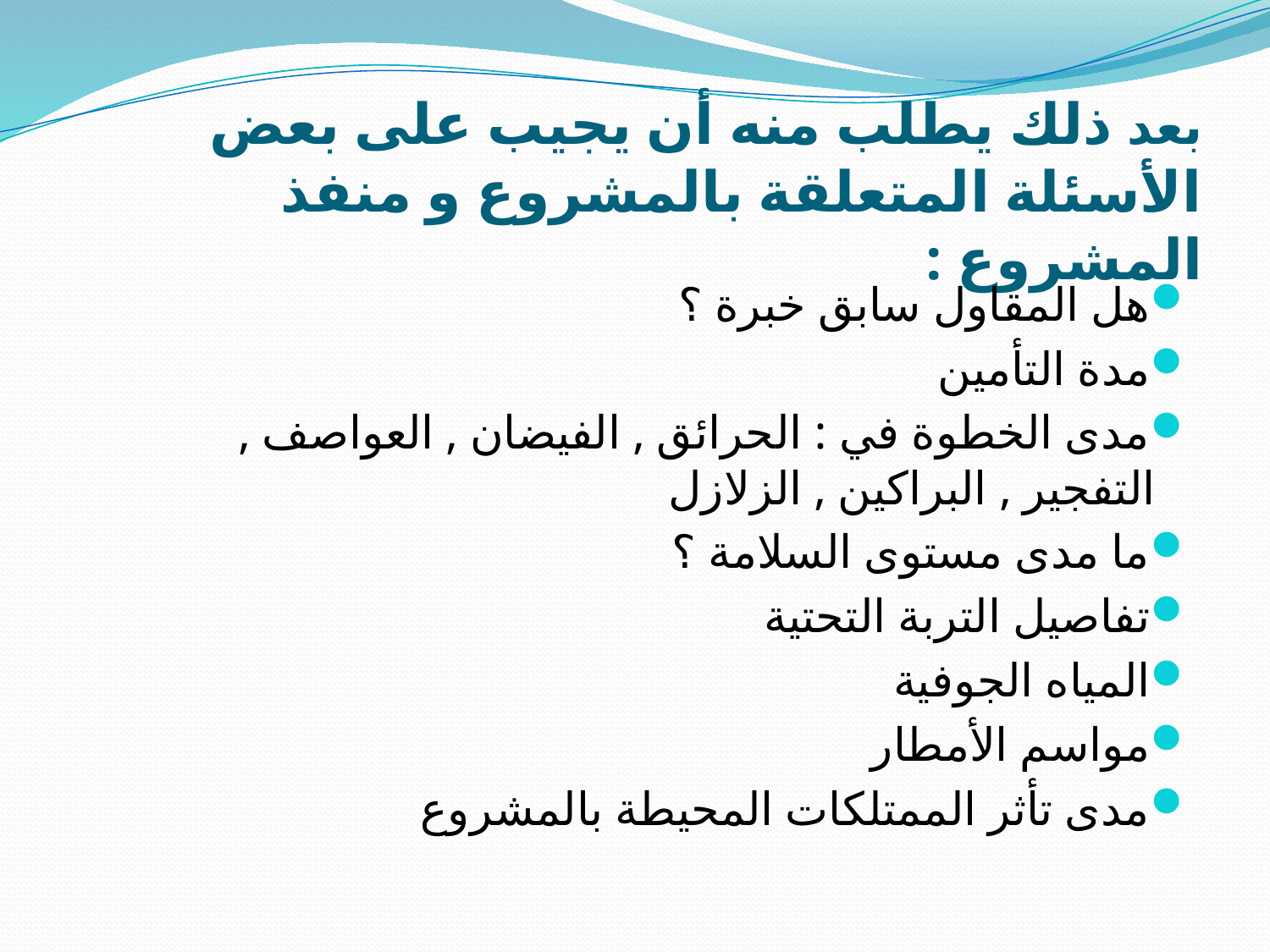

# بعد ذلك يطلب منه أن يجيب على بعض الأسئلة المتعلقة بالمشروع و منفذ المشروع :
هل المقاول سابق خبرة ؟
مدة التأمين
مدى الخطوة في : الحرائق , الفيضان , العواصف , التفجير , البراكين , الزلازل
ما مدى مستوى السلامة ؟
تفاصيل التربة التحتية
المياه الجوفية
مواسم الأمطار
مدى تأثر الممتلكات المحيطة بالمشروع